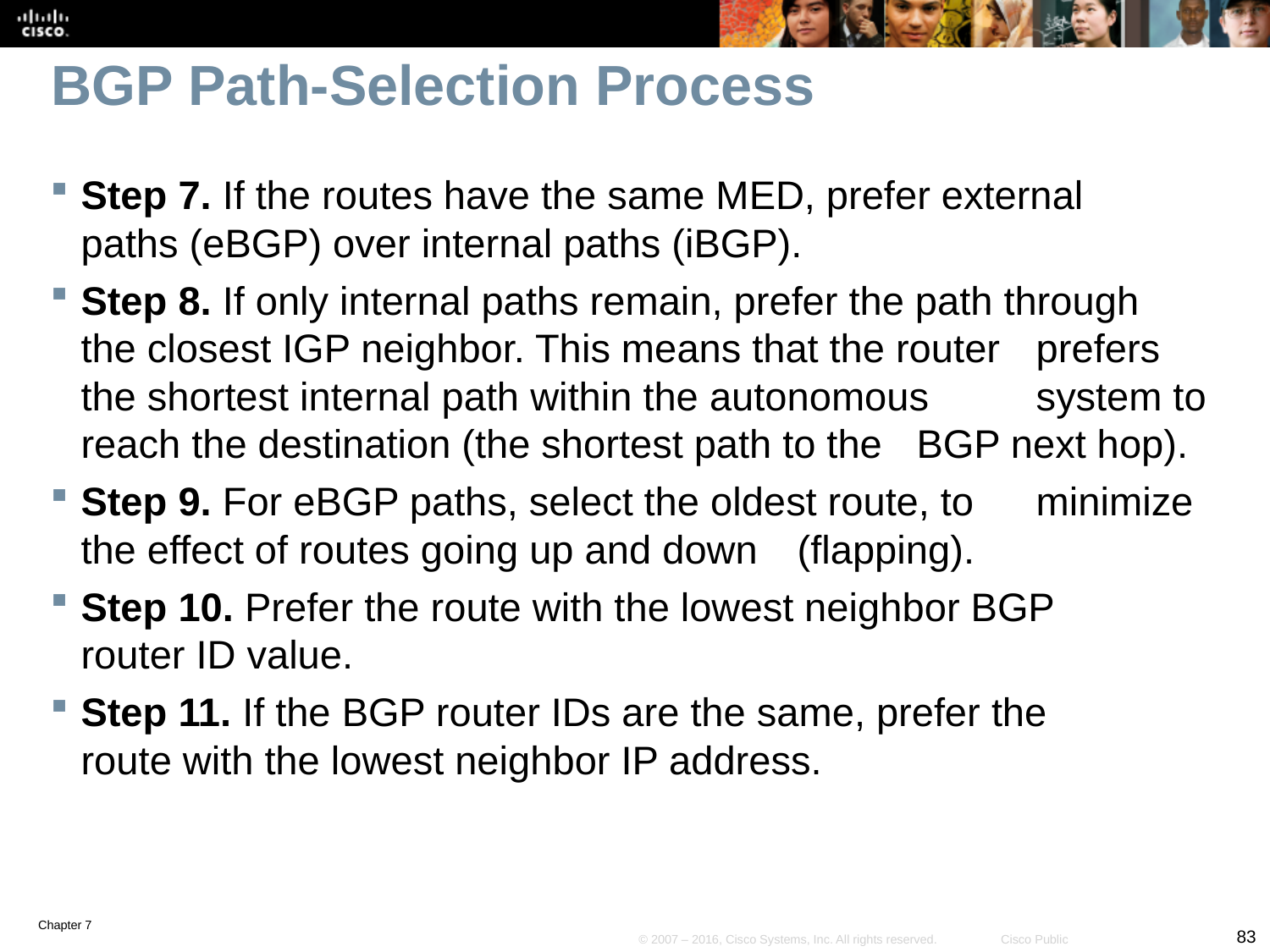

# BGP Path-Selection Process
Step 7. If the routes have the same MED, prefer external 	paths (eBGP) over internal paths (iBGP).
Step 8. If only internal paths remain, prefer the path through 	the closest IGP neighbor. This means that the router 	prefers the shortest internal path within the autonomous 	system to reach the destination (the shortest path to the 	BGP next hop).
Step 9. For eBGP paths, select the oldest route, to 	minimize the effect of routes going up and down 	(flapping).
Step 10. Prefer the route with the lowest neighbor BGP 	router ID value.
Step 11. If the BGP router IDs are the same, prefer the 	route with the lowest neighbor IP address.